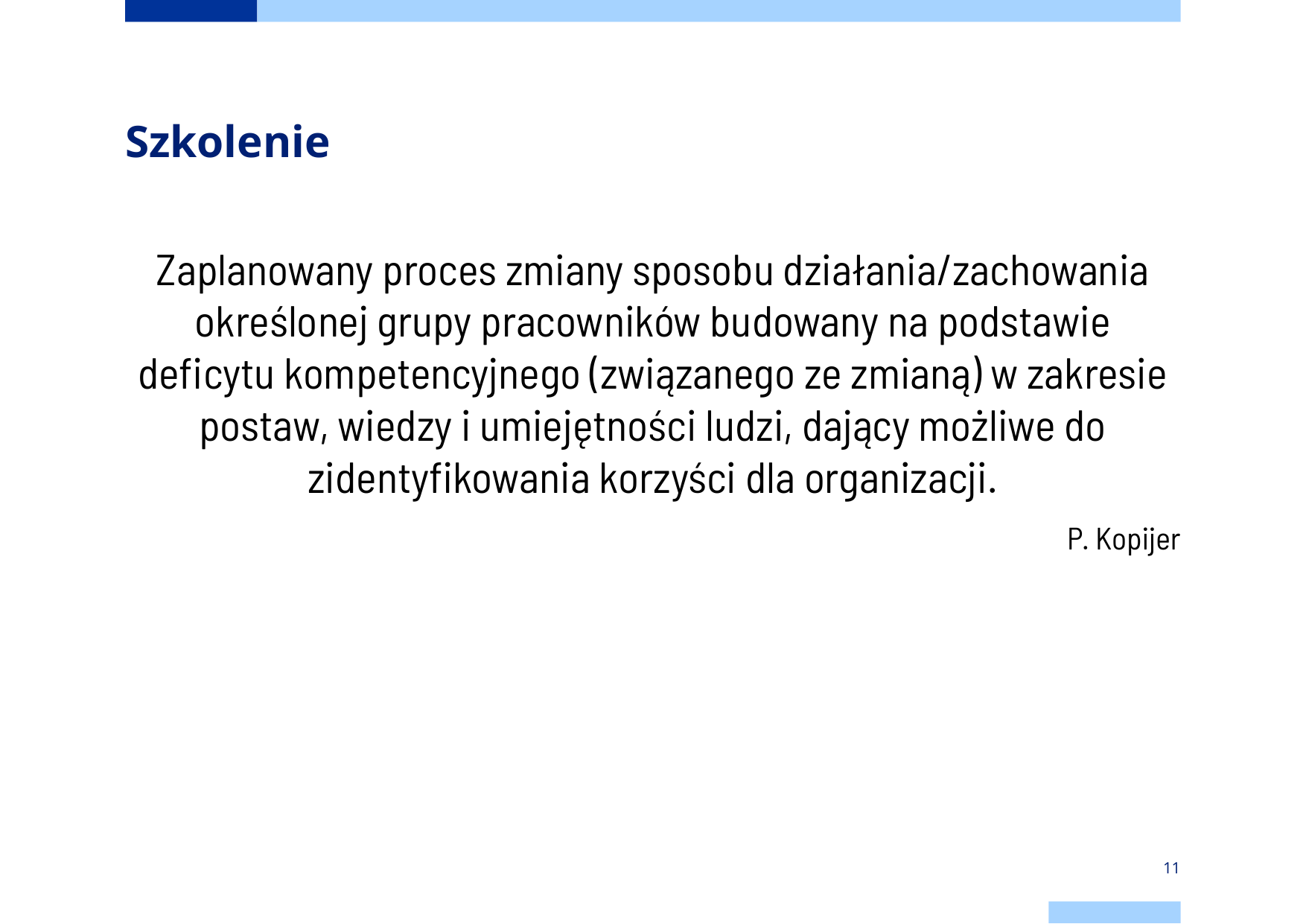

# Szkolenie
Zaplanowany proces zmiany sposobu działania/zachowania określonej grupy pracowników budowany na podstawie deficytu kompetencyjnego (związanego ze zmianą) w zakresie postaw, wiedzy i umiejętności ludzi, dający możliwe do zidentyfikowania korzyści dla organizacji.
P. Kopijer
11